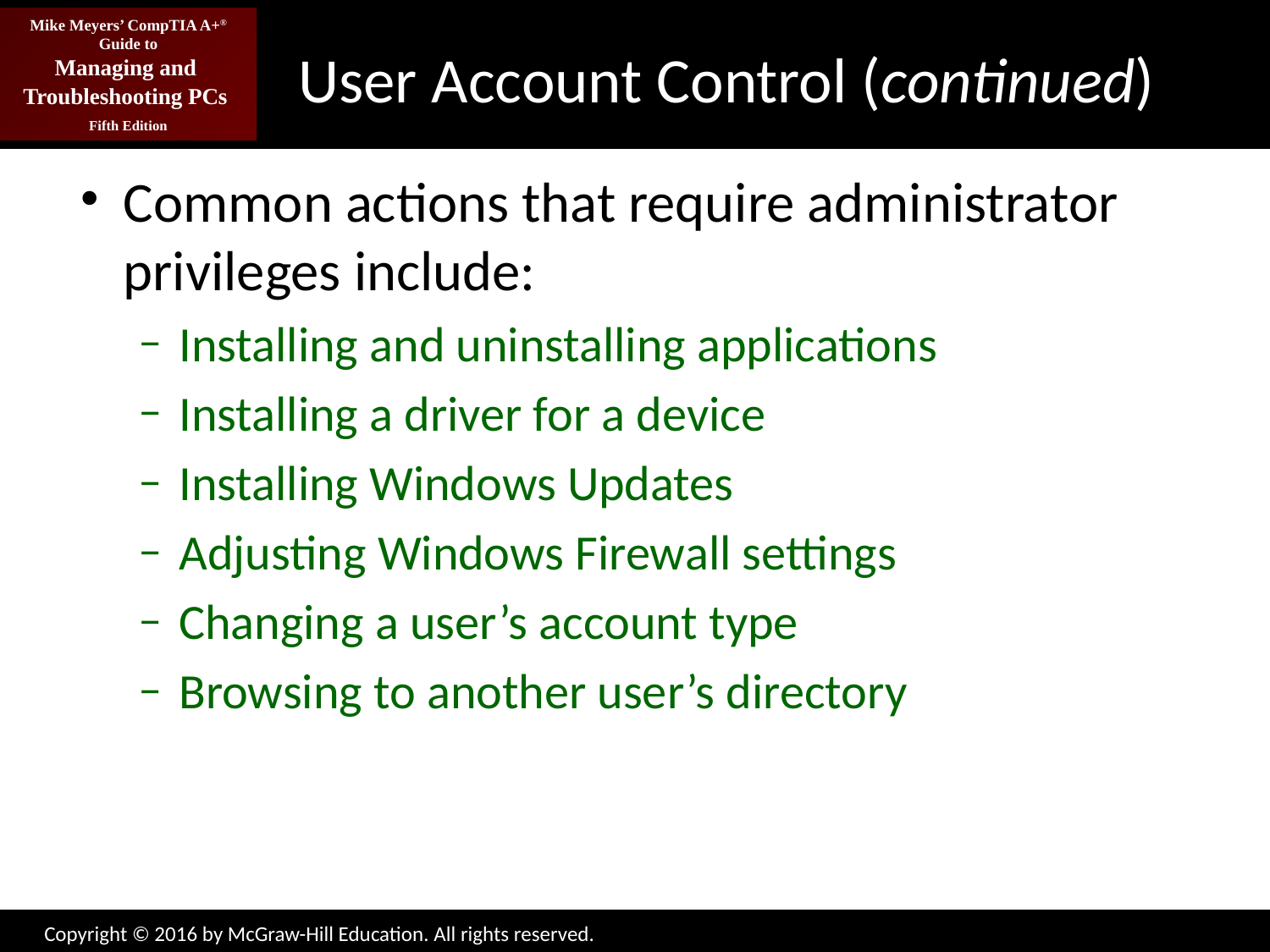

# User Account Control (continued)
Common actions that require administrator privileges include:
Installing and uninstalling applications
Installing a driver for a device
Installing Windows Updates
Adjusting Windows Firewall settings
Changing a user’s account type
Browsing to another user’s directory